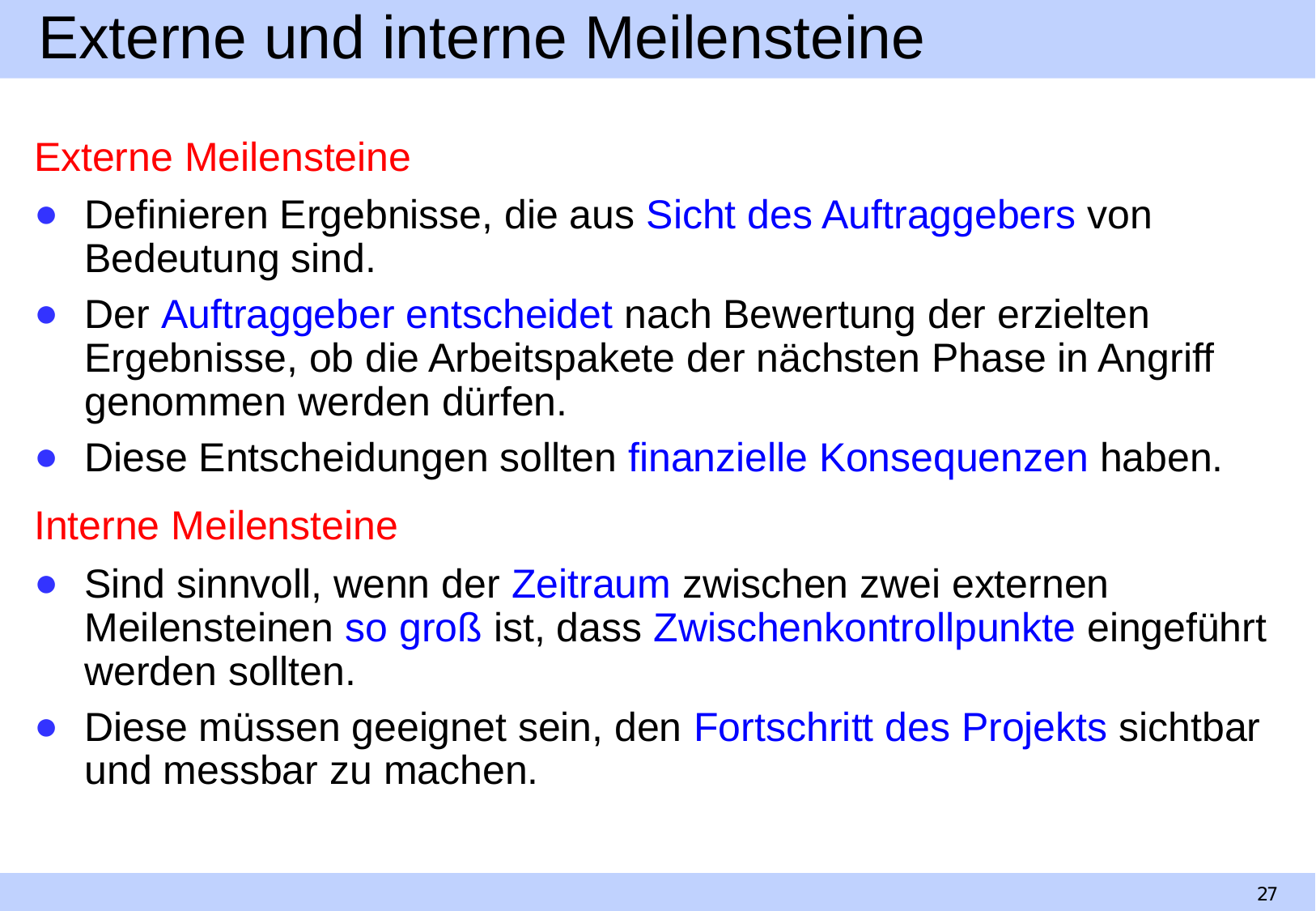

# Externe und interne Meilensteine
Externe Meilensteine
Definieren Ergebnisse, die aus Sicht des Auftraggebers von Bedeutung sind.
Der Auftraggeber entscheidet nach Bewertung der erzielten Ergebnisse, ob die Arbeitspakete der nächsten Phase in Angriff genommen werden dürfen.
Diese Entscheidungen sollten finanzielle Konsequenzen haben.
Interne Meilensteine
Sind sinnvoll, wenn der Zeitraum zwischen zwei externen Meilensteinen so groß ist, dass Zwischenkontrollpunkte eingeführt werden sollten.
Diese müssen geeignet sein, den Fortschritt des Projekts sichtbar und messbar zu machen.
27